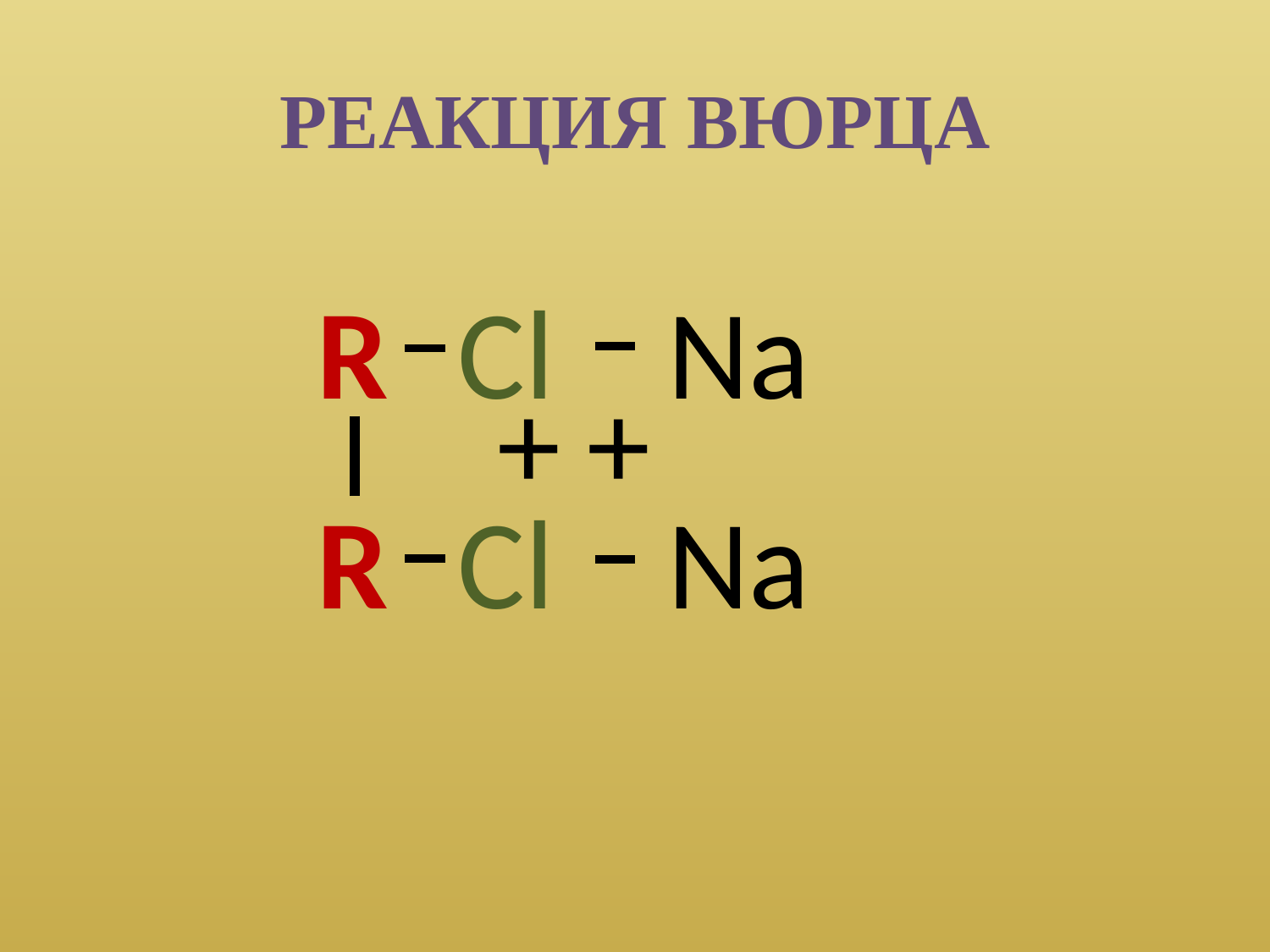

# РЕАКЦИЯ ВЮРЦА
R
Cl
Na
+
+
R
Cl
Na